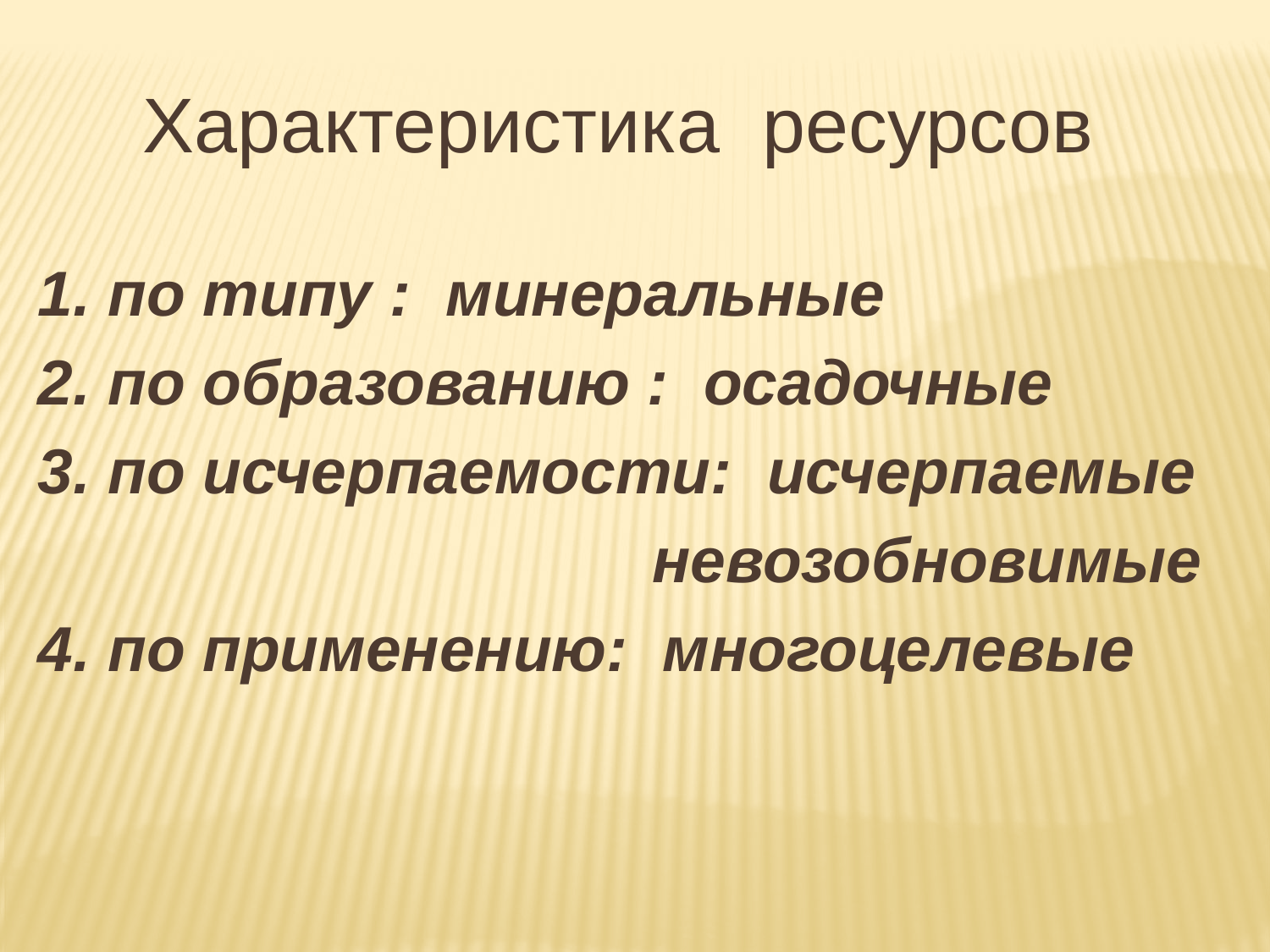

Характеристика  ресурсов
1. по типу :  минеральные
2. по образованию :  осадочные
3. по исчерпаемости:  исчерпаемые
                                   невозобновимые
4. по применению:  многоцелевые